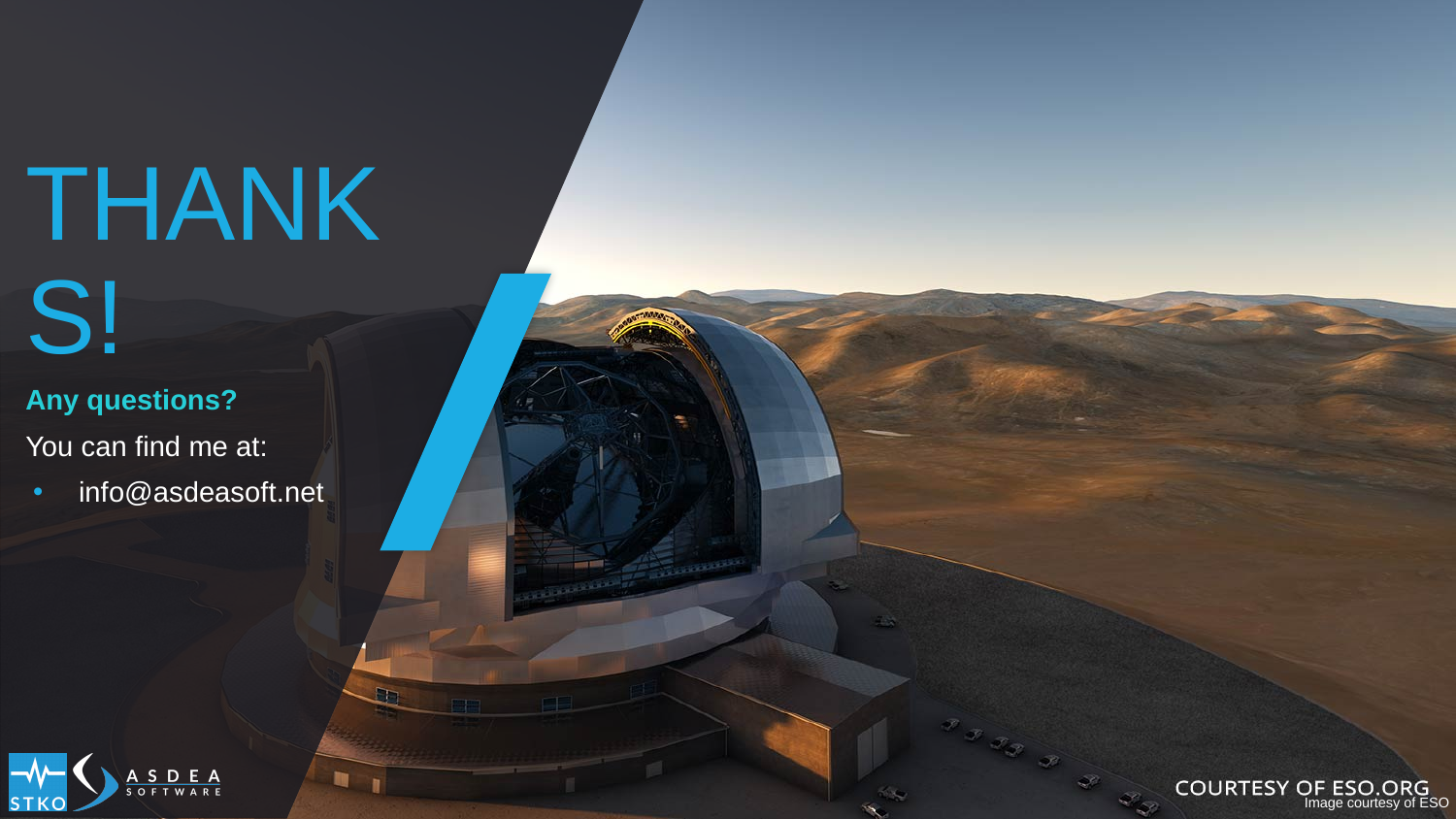

THANKS!
Any questions?
You can find me at:
info@asdeasoft.net
Image courtesy of ESO